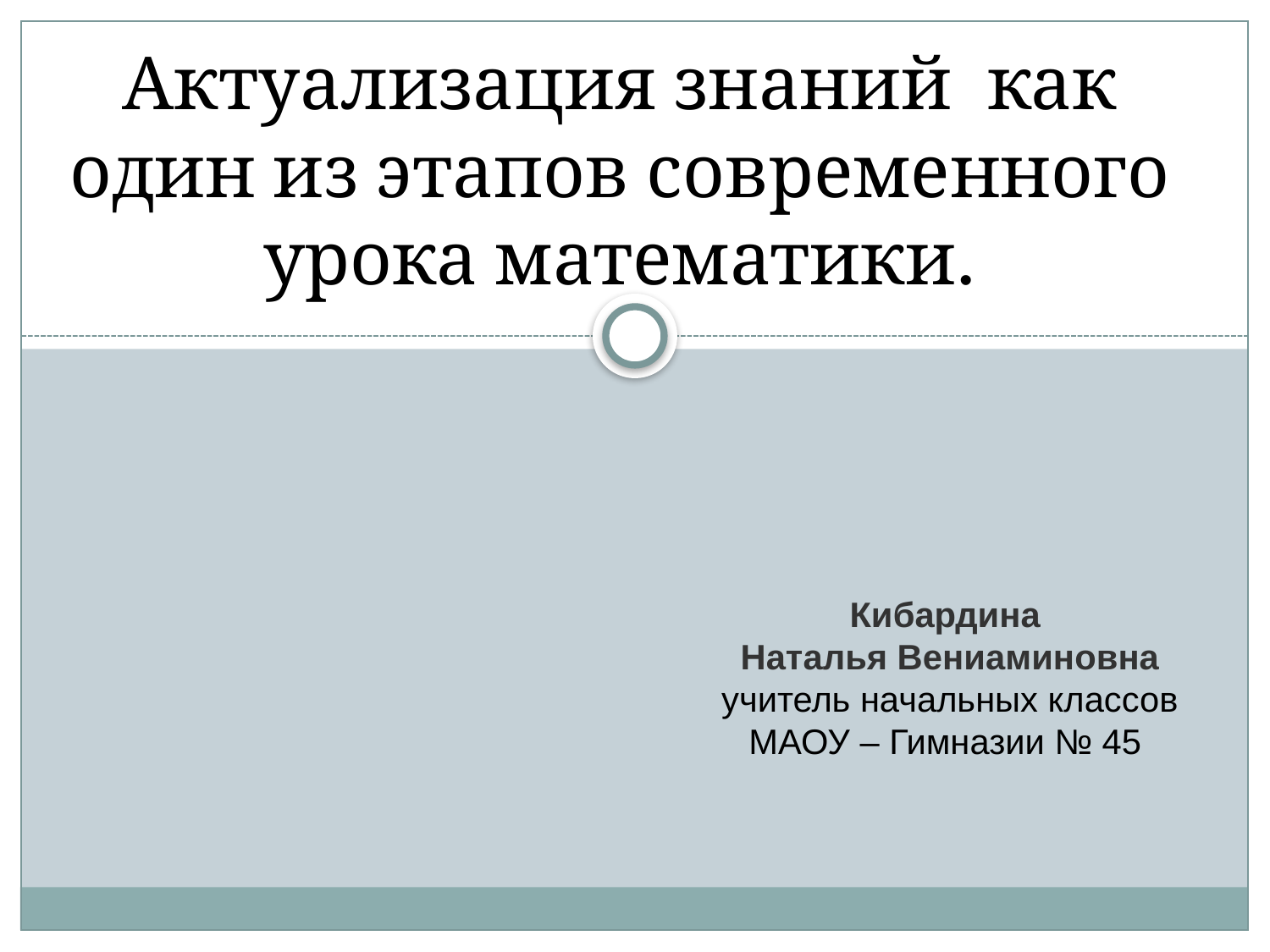

# Актуализация знаний  как один из этапов современного урока математики.
Кибардина
Наталья Вениаминовна
учитель начальных классов
МАОУ – Гимназии № 45